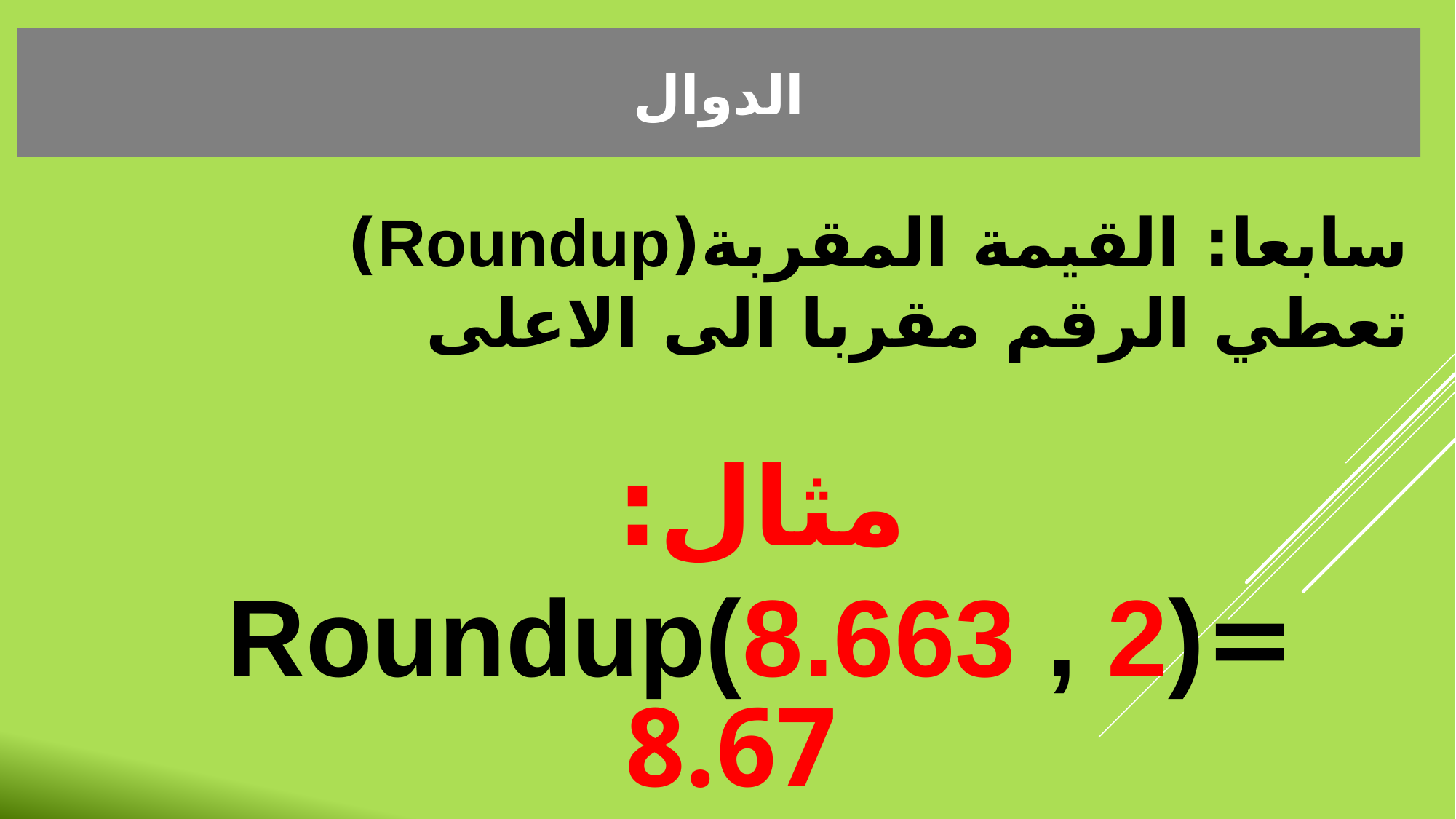

الدوال
سابعا: القيمة المقربة(Roundup)
	تعطي الرقم مقربا الى الاعلى
	مثال:
	=Roundup(8.663 , 2)
8.67